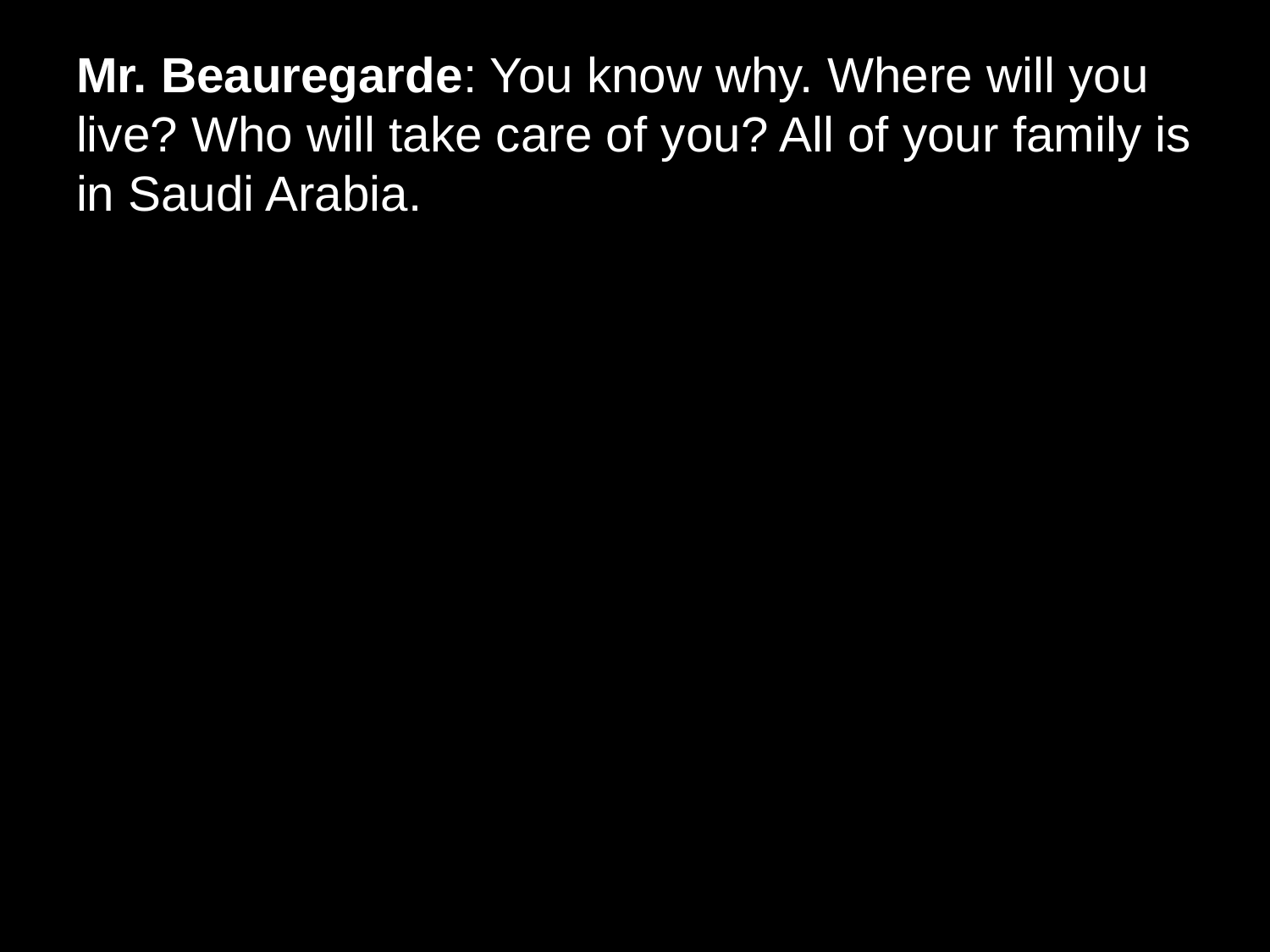

# Mr. Beauregarde: You know why. Where will you live? Who will take care of you? All of your family is in Saudi Arabia.